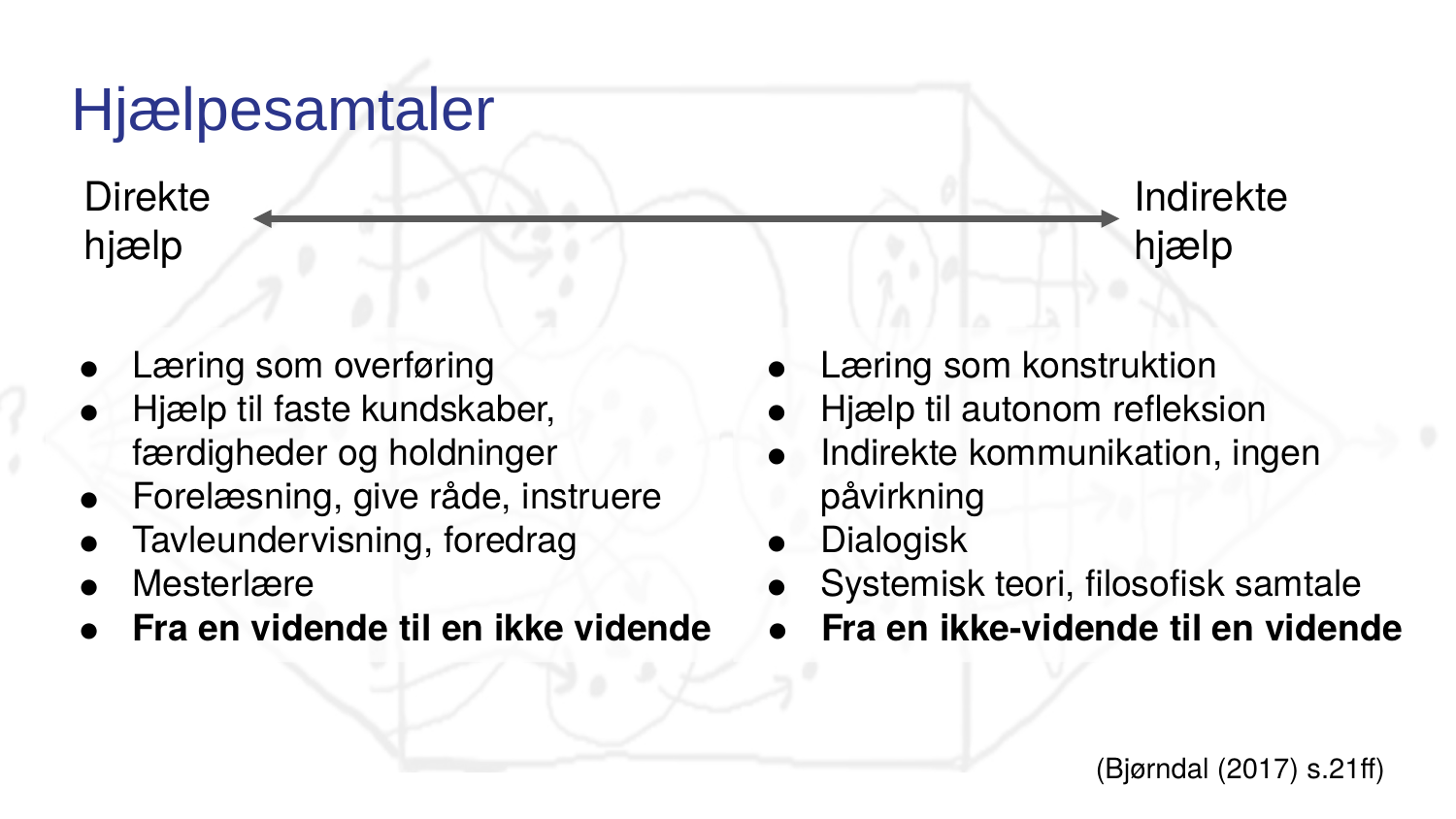

Hjælpesamtaler
Direkte
hjælp
Indirekte hjælp
Læring som overføring
Hjælp til faste kundskaber, færdigheder og holdninger
Forelæsning, give råde, instruere
Tavleundervisning, foredrag
Mesterlære

Læring som konstruktion
Hjælp til autonom refleksion
Indirekte kommunikation, ingen påvirkning
Dialogisk
Systemisk teori, filosofisk samtale

Fra en vidende til en ikke vidende
Fra en ikke-vidende til en vidende
(Bjørndal (2017) s.21ff)